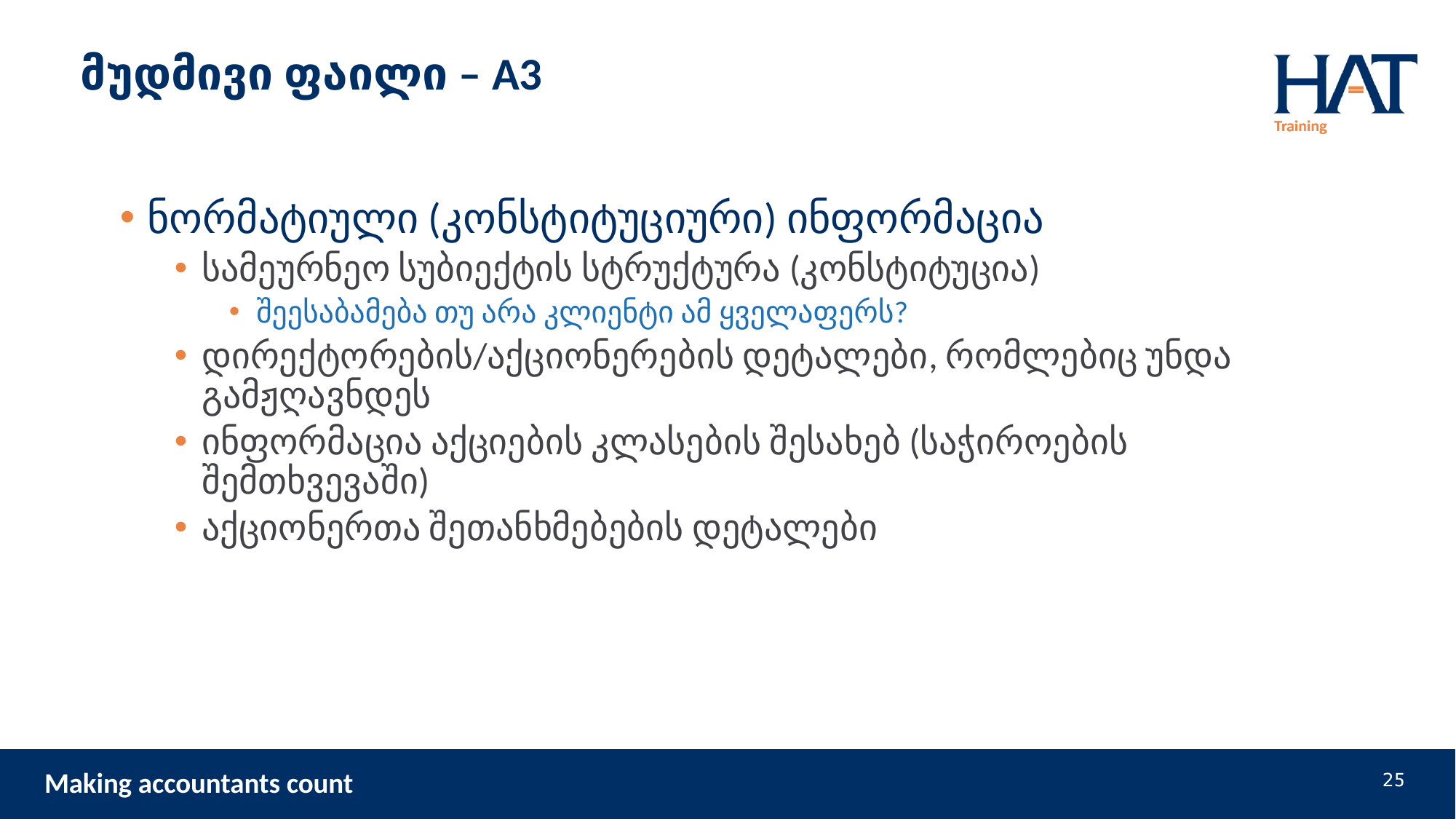

# მუდმივი ფაილი – A3
ნორმატიული (კონსტიტუციური) ინფორმაცია
სამეურნეო სუბიექტის სტრუქტურა (კონსტიტუცია)
შეესაბამება თუ არა კლიენტი ამ ყველაფერს?
დირექტორების/აქციონერების დეტალები, რომლებიც უნდა გამჟღავნდეს
ინფორმაცია აქციების კლასების შესახებ (საჭიროების შემთხვევაში)
აქციონერთა შეთანხმებების დეტალები
25